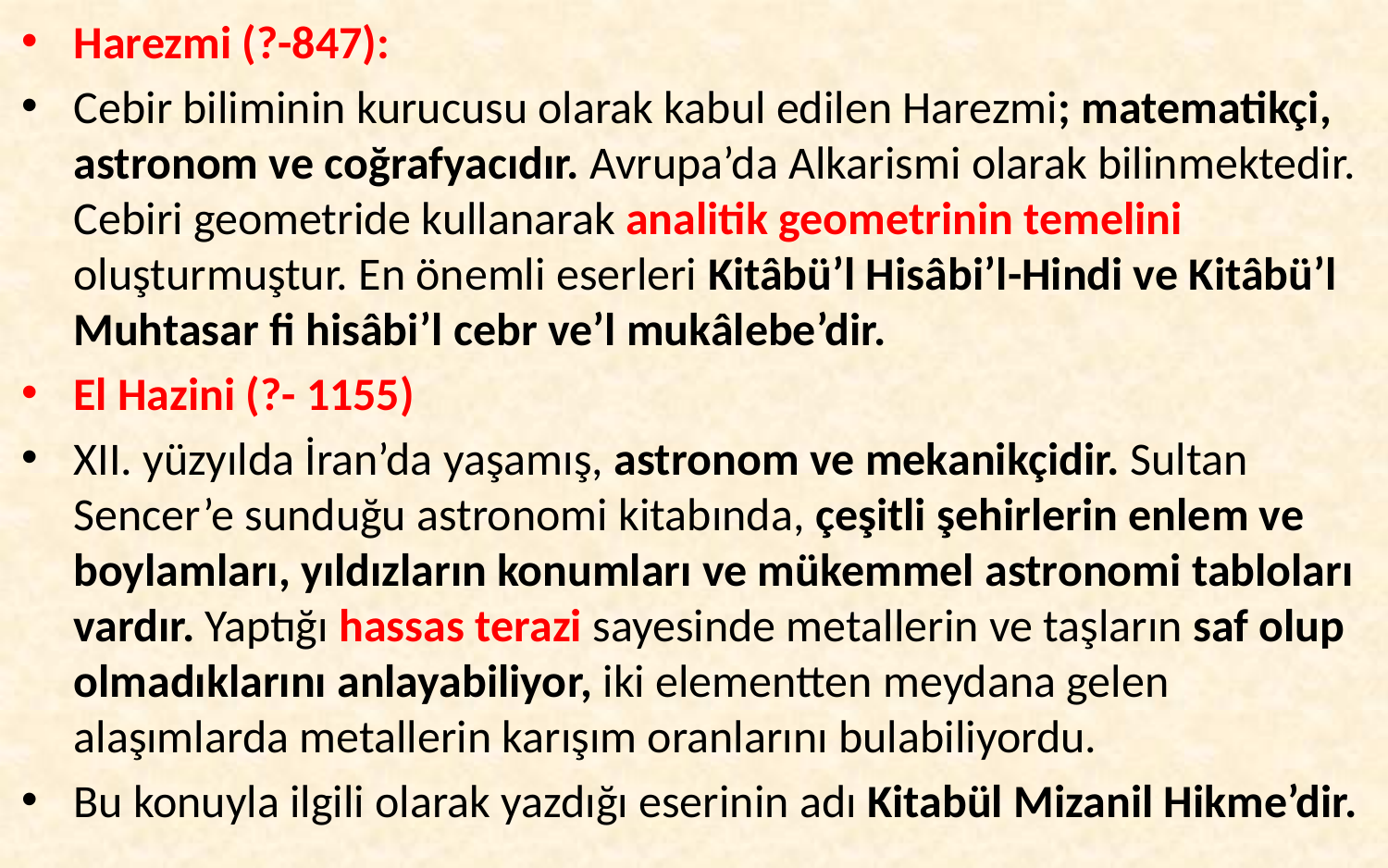

Harezmi (?-847):
Cebir biliminin kurucusu olarak kabul edilen Harezmi; matematikçi, astronom ve coğrafyacıdır. Avrupa’da Alkarismi olarak bilinmektedir. Cebiri geometride kullanarak analitik geometrinin temelini oluşturmuştur. En önemli eserleri Kitâbü’l Hisâbi’l-Hindi ve Kitâbü’l Muhtasar fi hisâbi’l cebr ve’l mukâlebe’dir.
El Hazini (?- 1155)
XII. yüzyılda İran’da yaşamış, astronom ve mekanikçidir. Sultan Sencer’e sunduğu astronomi kitabında, çeşitli şehirlerin enlem ve boylamları, yıldızların konumları ve mükemmel astronomi tabloları vardır. Yaptığı hassas terazi sayesinde metallerin ve taşların saf olup olmadıklarını anlayabiliyor, iki elementten meydana gelen alaşımlarda metallerin karışım oranlarını bulabiliyordu.
Bu konuyla ilgili olarak yazdığı eserinin adı Kitabül Mizanil Hikme’dir.